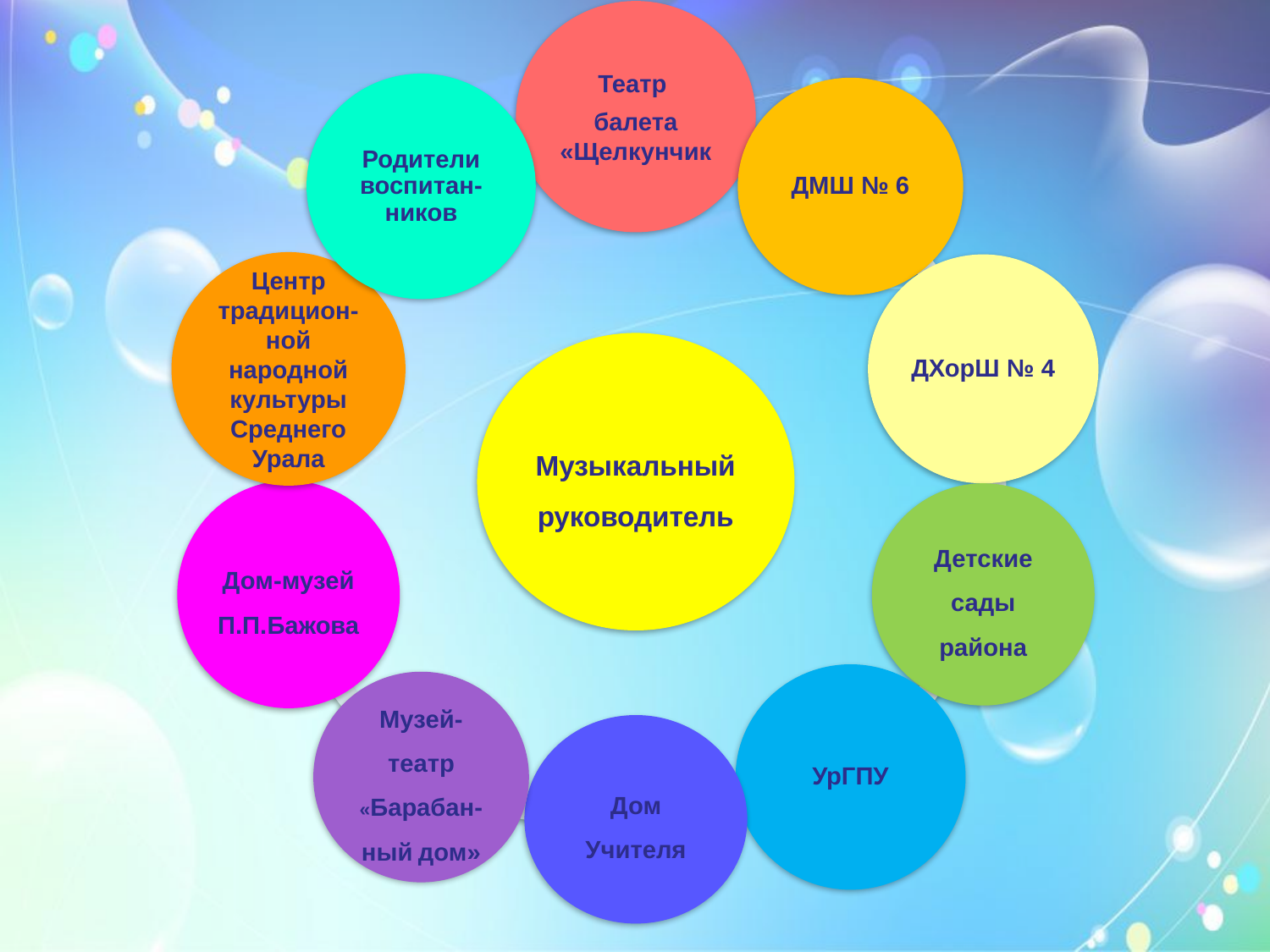

Музыкальный руководитель
Театр
балета «Щелкунчик
ДМШ № 6
ДХорШ № 4
Детские сады района
УрГПУ
Дом Учителя
Музей-театр «Барабан-ный дом»
Дом-музей П.П.Бажова
Центр традицион-ной народной культуры Среднего Урала
Родители воспитан-ников